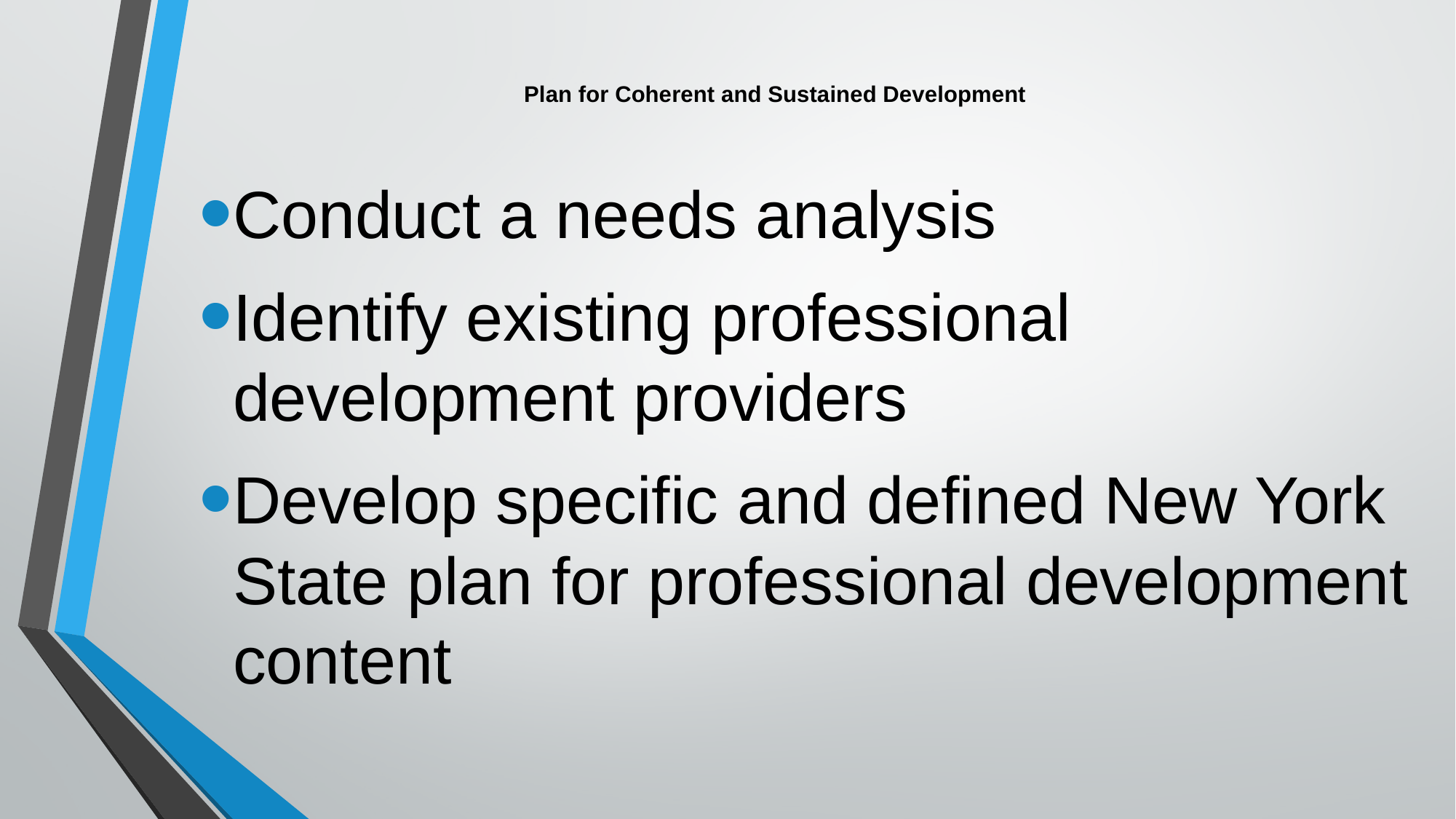

# Plan for Coherent and Sustained Development
Conduct a needs analysis
Identify existing professional development providers
Develop specific and defined New York State plan for professional development content